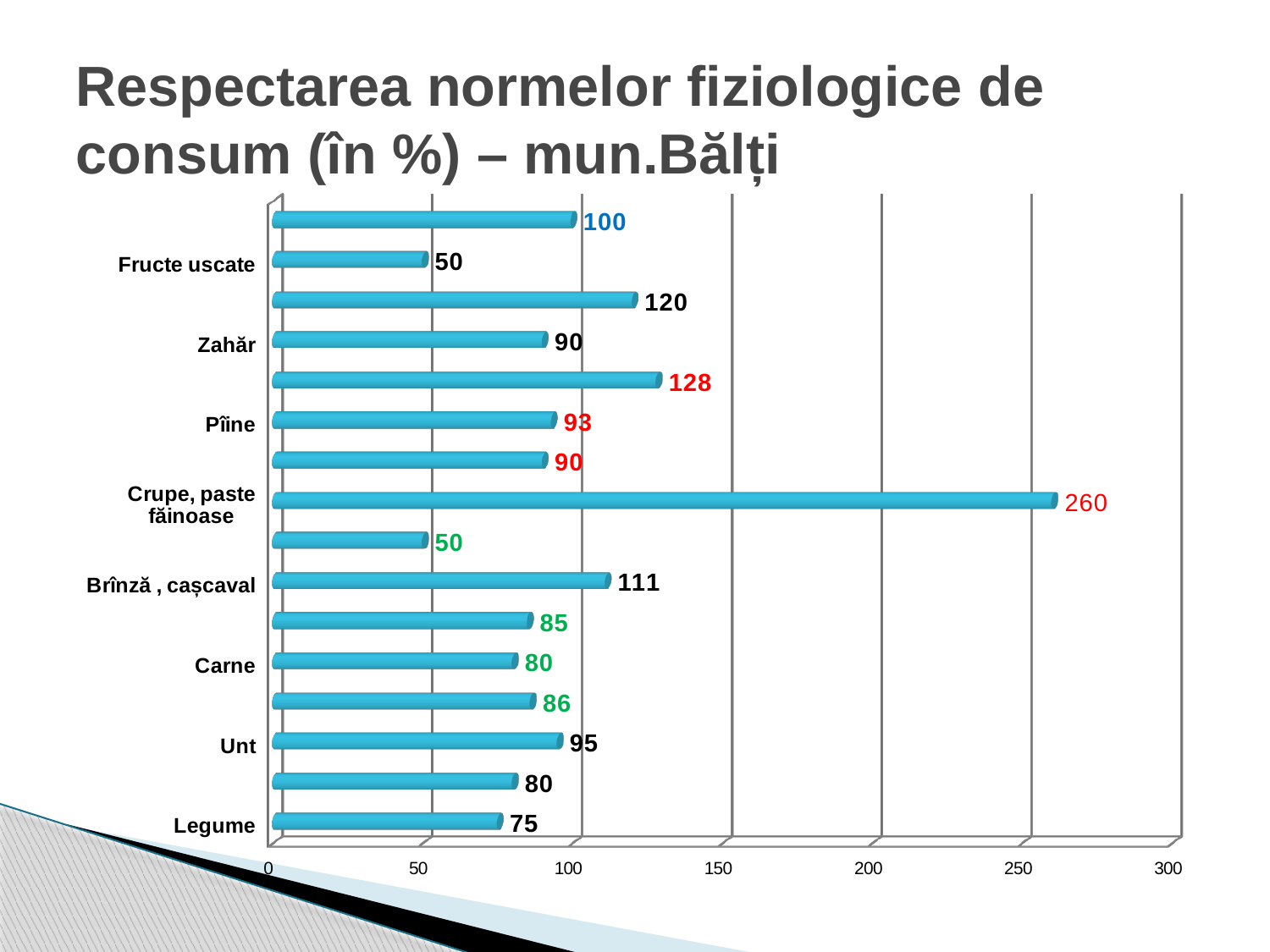

# Respectarea normelor fiziologice de consum (în %) – mun.Bălți

[unsupported chart]